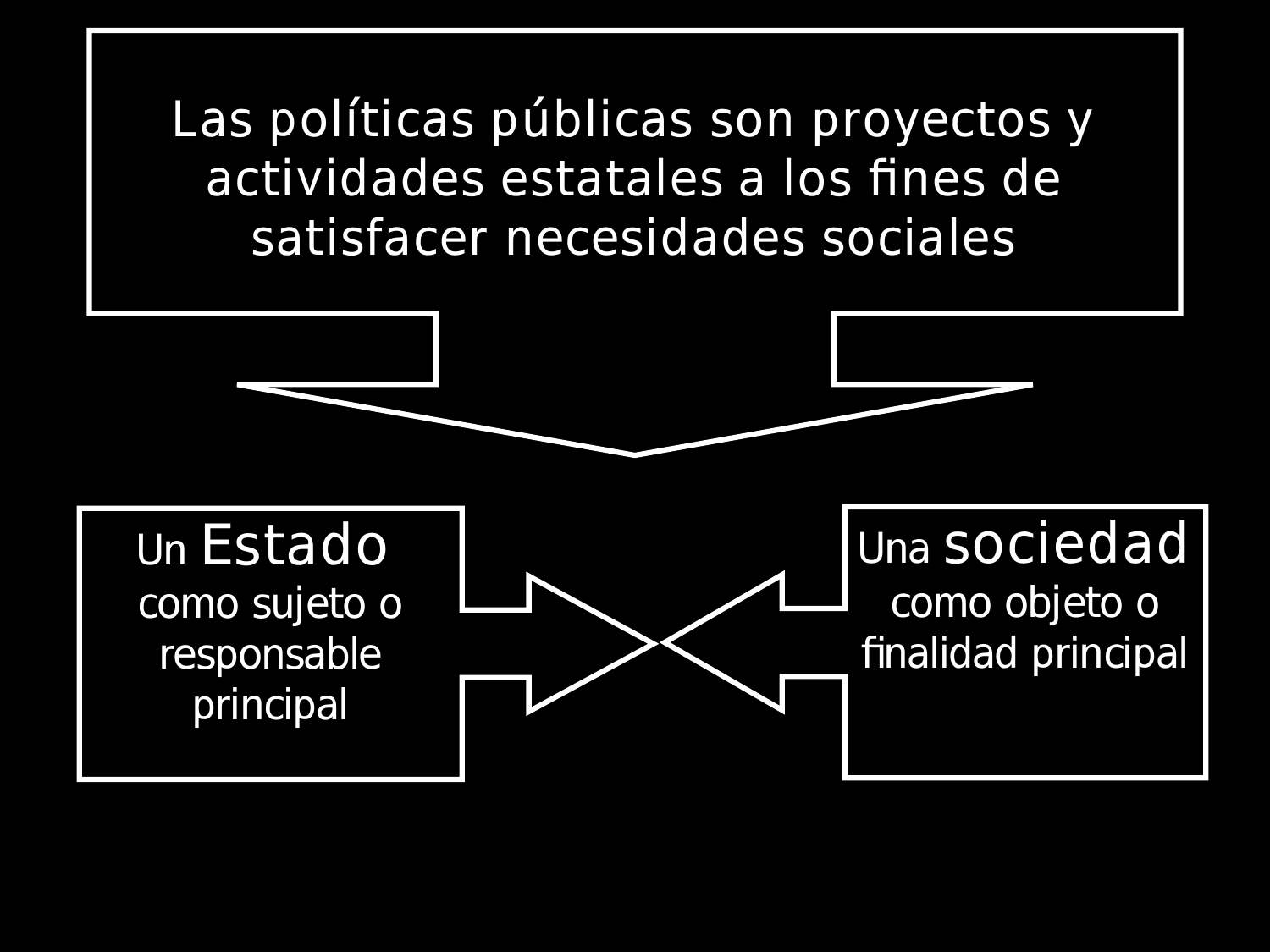

Las políticas públicas son proyectos y actividades estatales a los fines de satisfacer necesidades sociales

Una sociedad como objeto o finalidad principal

Un Estado
como sujeto o responsable principal